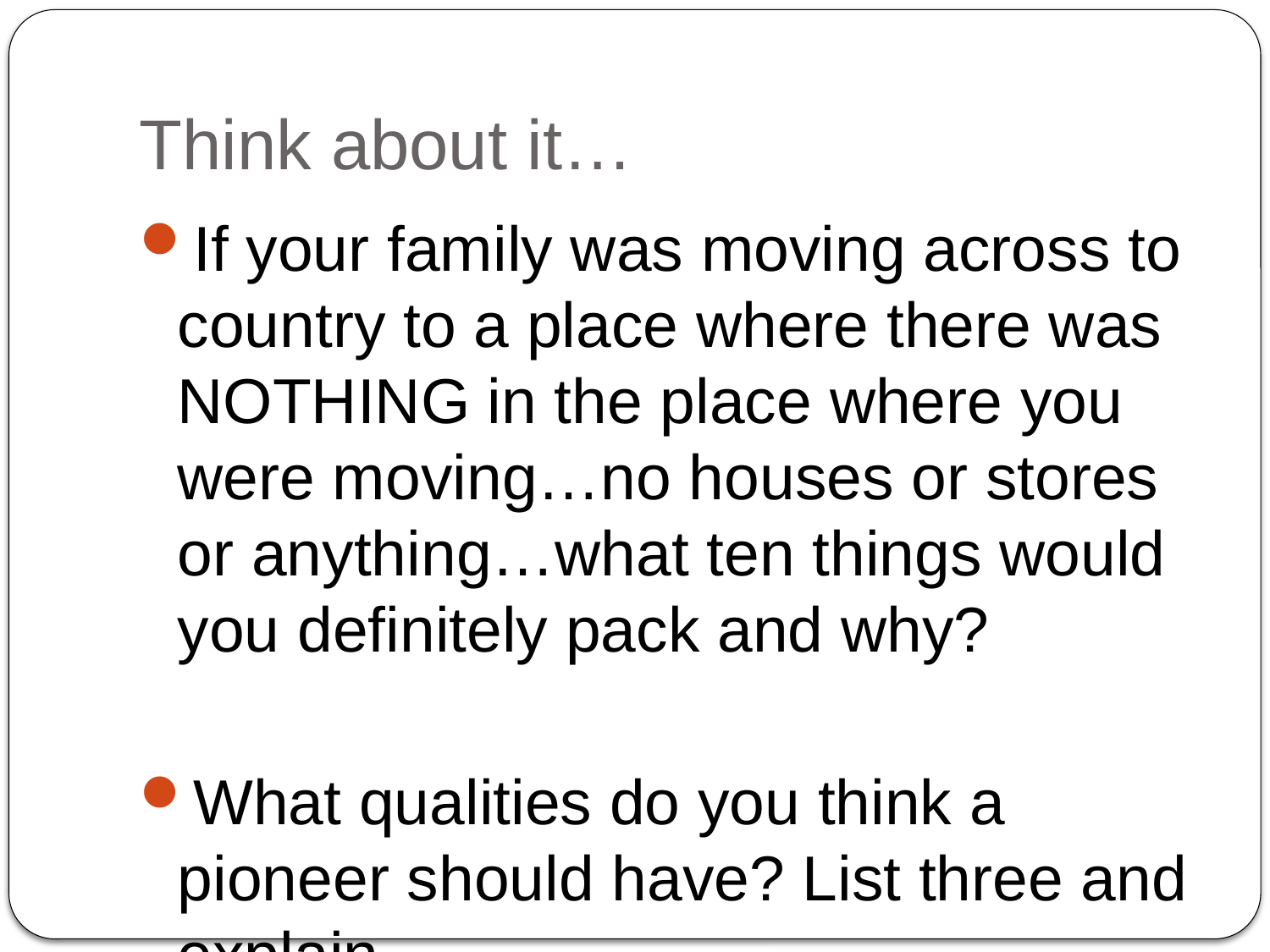

# Think about it…
If your family was moving across to country to a place where there was NOTHING in the place where you were moving…no houses or stores or anything…what ten things would you definitely pack and why?

What qualities do you think a pioneer should have? List three and explain.